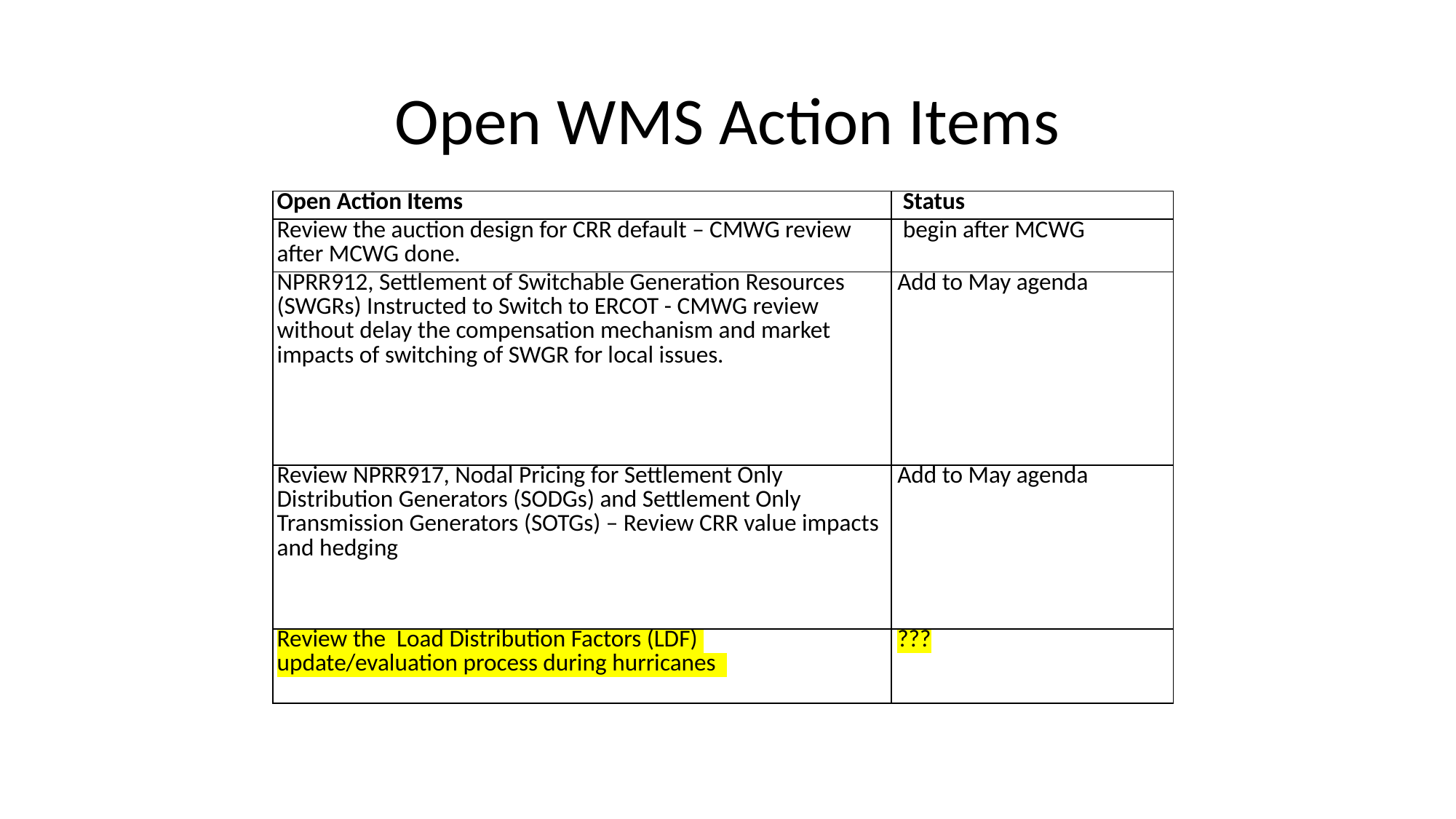

# Open WMS Action Items
| Open Action Items | Status |
| --- | --- |
| Review the auction design for CRR default – CMWG review after MCWG done. | begin after MCWG |
| NPRR912, Settlement of Switchable Generation Resources (SWGRs) Instructed to Switch to ERCOT - CMWG review without delay the compensation mechanism and market impacts of switching of SWGR for local issues. | Add to May agenda |
| Review NPRR917, Nodal Pricing for Settlement Only Distribution Generators (SODGs) and Settlement Only Transmission Generators (SOTGs) – Review CRR value impacts and hedging | Add to May agenda |
| Review the Load Distribution Factors (LDF) update/evaluation process during hurricanes | ??? |